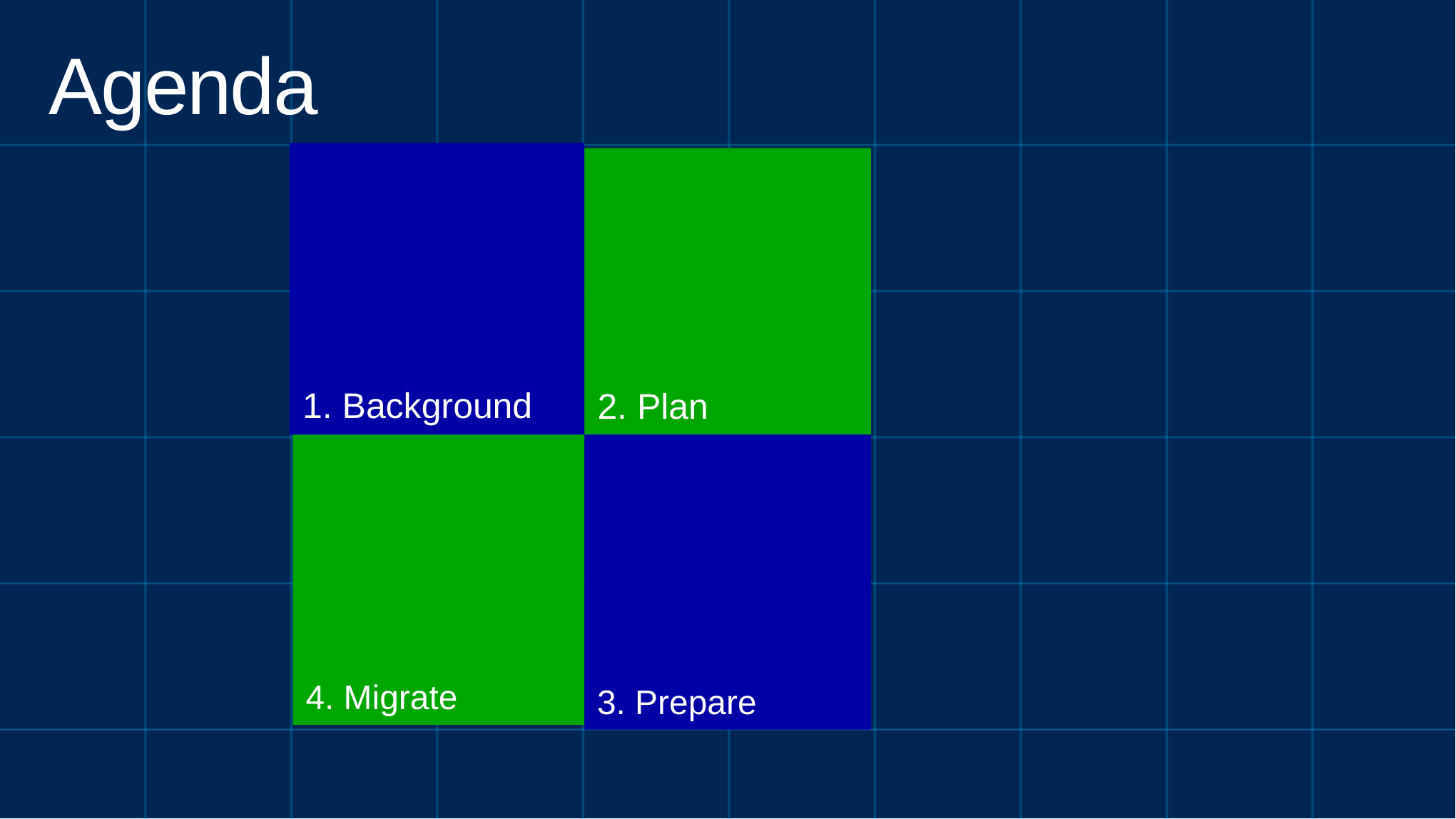

# Agenda
Background
1. Background
2. Plan
4. Migrate
3. Prepare